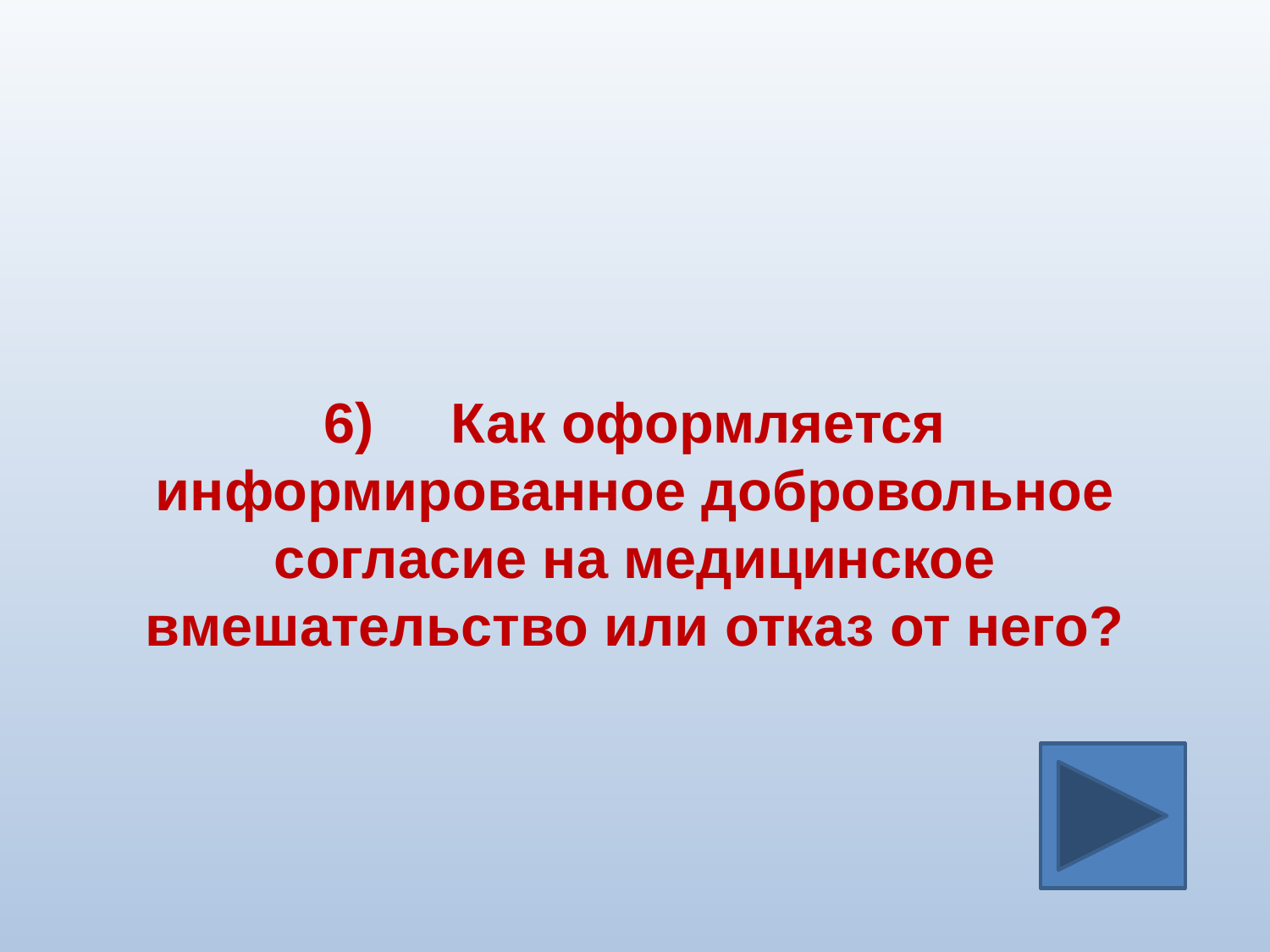

#

6)	Как оформляется информированное добровольное согласие на медицинское вмешательство или отказ от него?